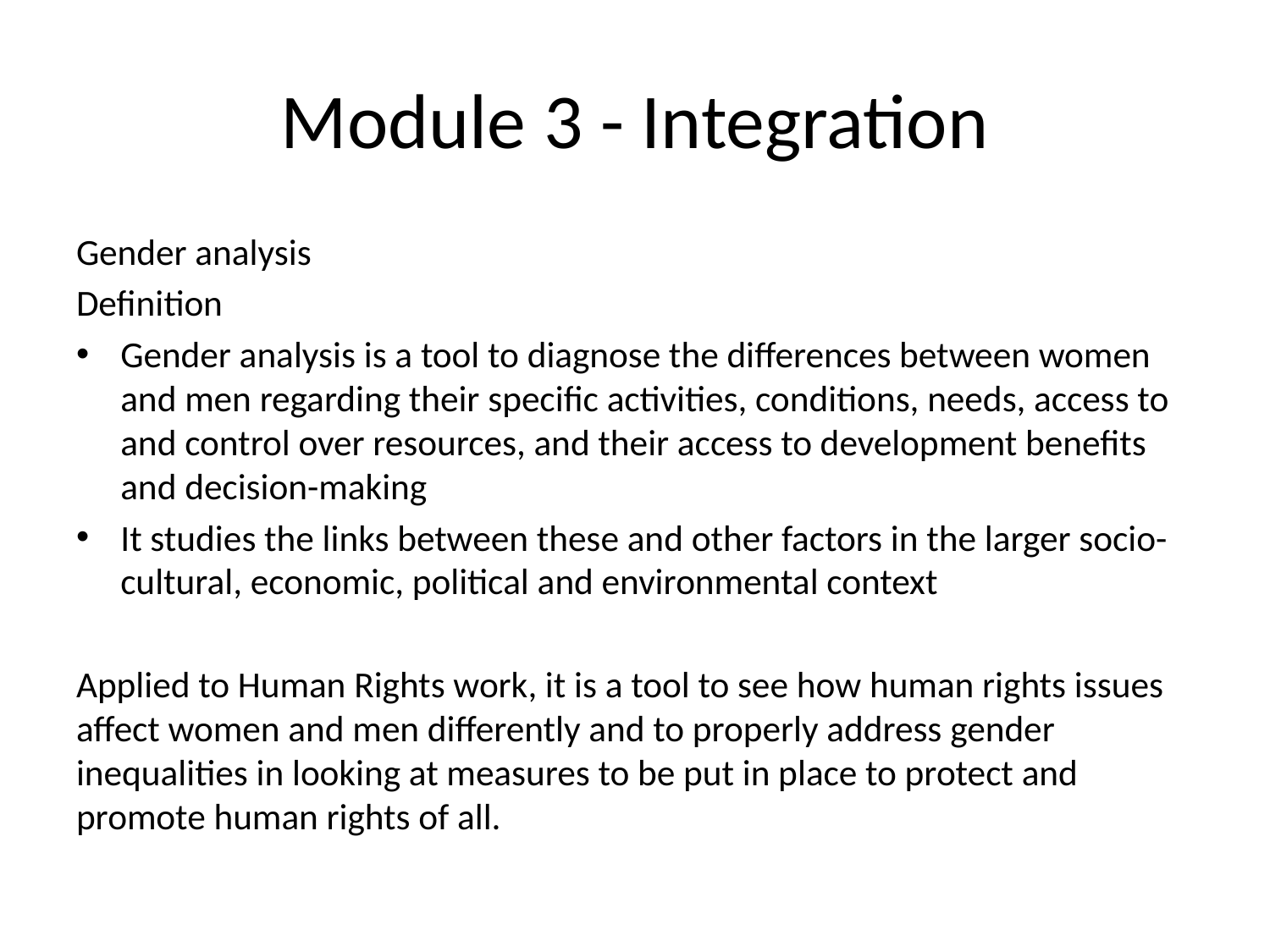

# Module 3 - Integration
Gender analysis
Definition
Gender analysis is a tool to diagnose the differences between women and men regarding their specific activities, conditions, needs, access to and control over resources, and their access to development benefits and decision-making
It studies the links between these and other factors in the larger socio-cultural, economic, political and environmental context

Applied to Human Rights work, it is a tool to see how human rights issues affect women and men differently and to properly address gender inequalities in looking at measures to be put in place to protect and promote human rights of all.